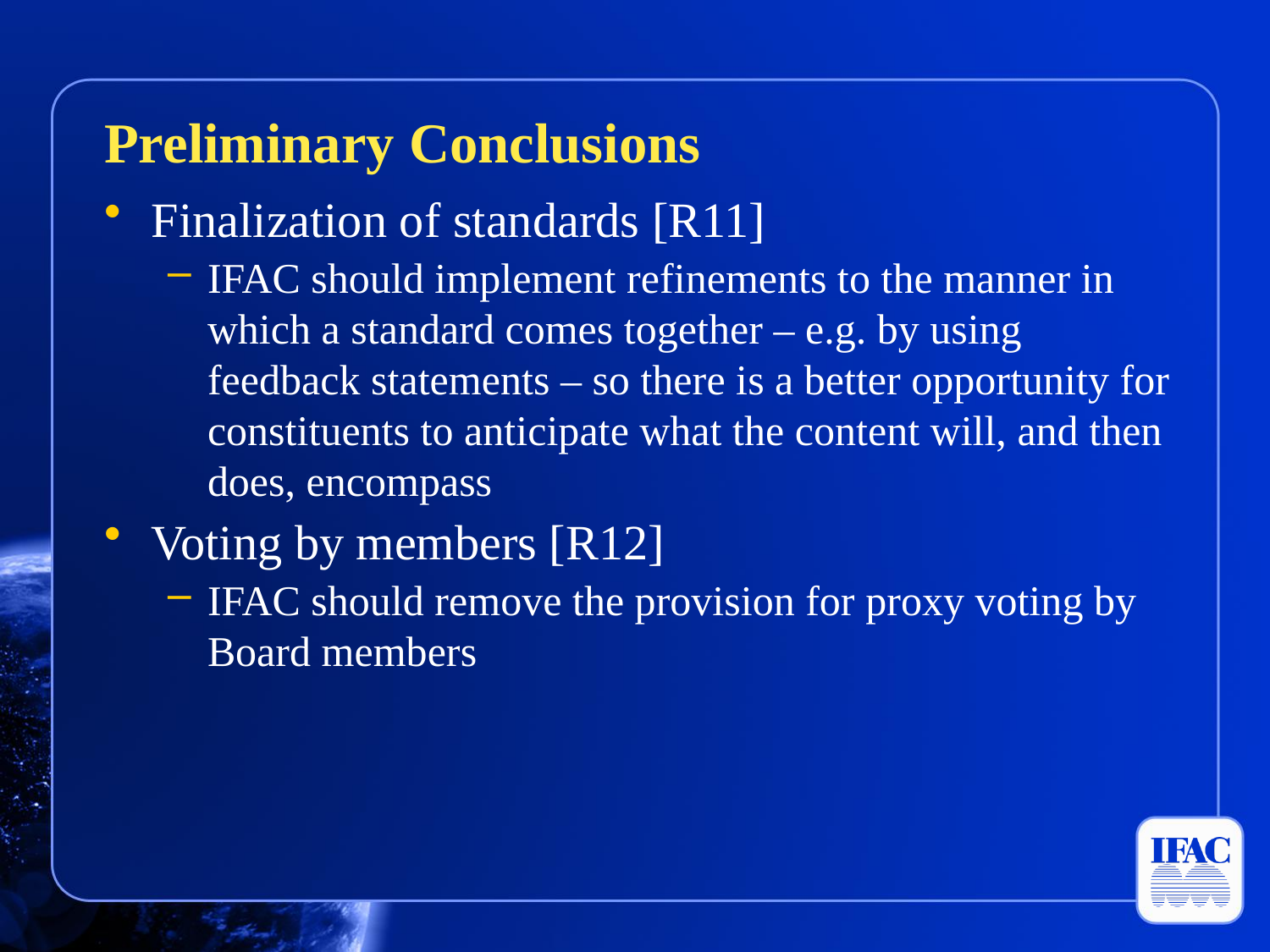

Preliminary Conclusions
Finalization of standards [R11]
IFAC should implement refinements to the manner in which a standard comes together – e.g. by using feedback statements – so there is a better opportunity for constituents to anticipate what the content will, and then does, encompass
Voting by members [R12]
IFAC should remove the provision for proxy voting by Board members